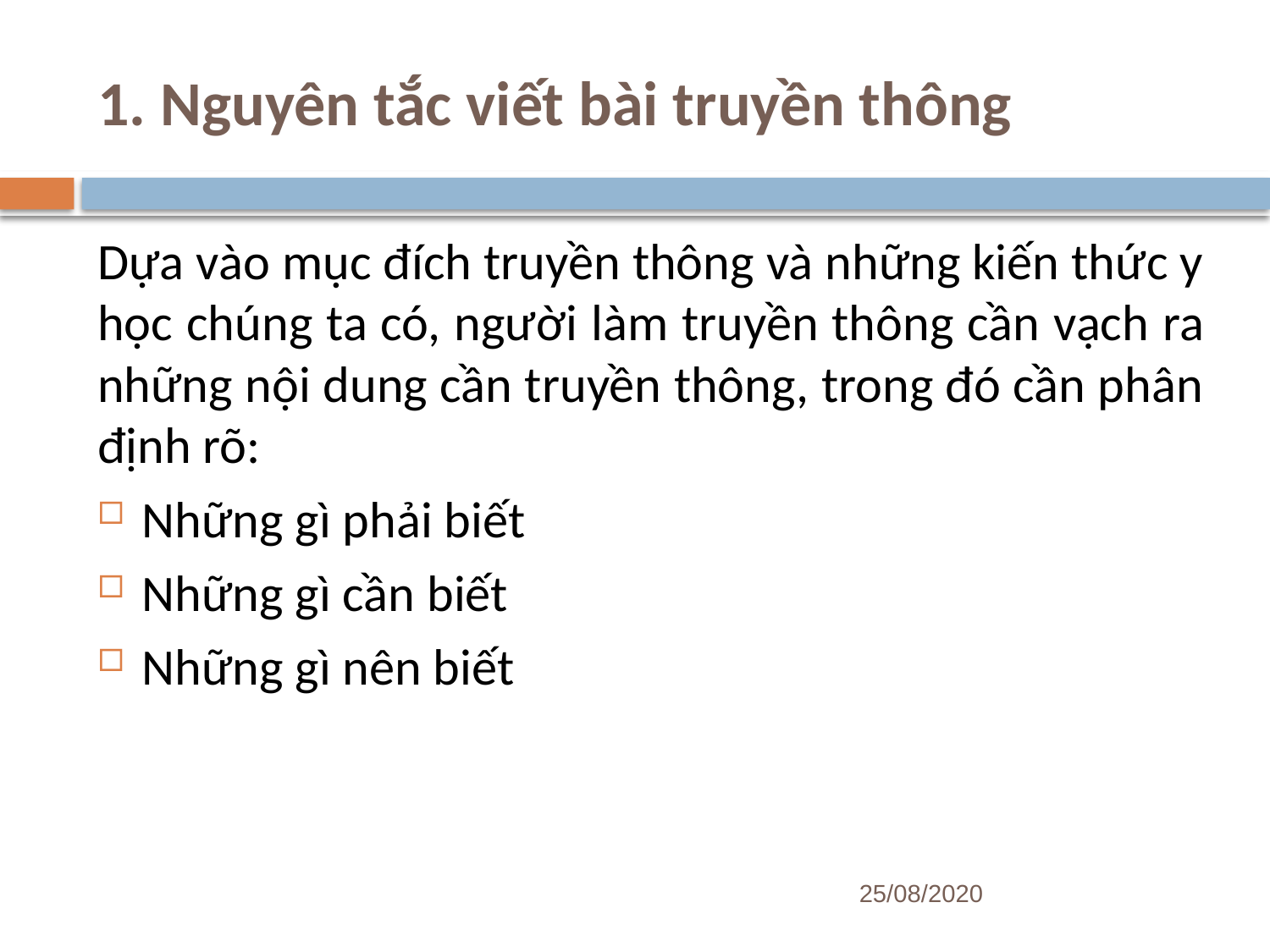

# 1. Nguyên tắc viết bài truyền thông
Dựa vào mục đích truyền thông và những kiến thức y học chúng ta có, người làm truyền thông cần vạch ra những nội dung cần truyền thông, trong đó cần phân định rõ:
Những gì phải biết
Những gì cần biết
Những gì nên biết
25/08/2020